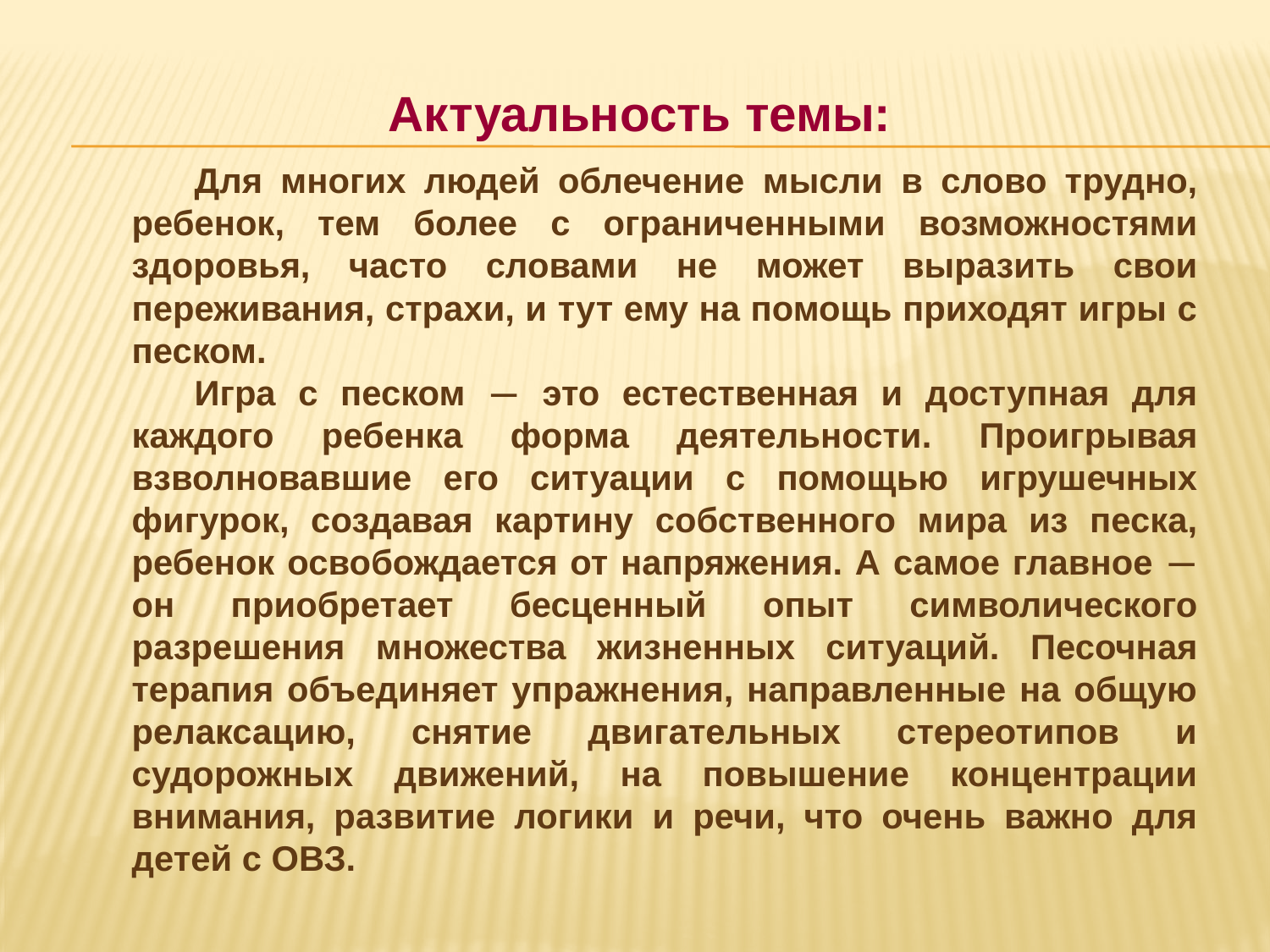

Актуальность темы:
Для многих людей облечение мысли в слово трудно, ребенок, тем более с ограниченными возможностями здоровья, часто словами не может выразить свои переживания, страхи, и тут ему на помощь приходят игры с песком.
Игра с песком — это естественная и доступная для каждого ребенка форма деятельности. Проигрывая взволновавшие его ситуации с помощью игрушечных фигурок, создавая картину собственного мира из песка, ребенок освобождается от напряжения. А самое главное — он приобретает бесценный опыт символического разрешения множества жизненных ситуаций. Песочная терапия объединяет упражнения, направленные на общую релаксацию, снятие двигательных стереотипов и судорожных движений, на повышение концентрации внимания, развитие логики и речи, что очень важно для детей с ОВЗ.